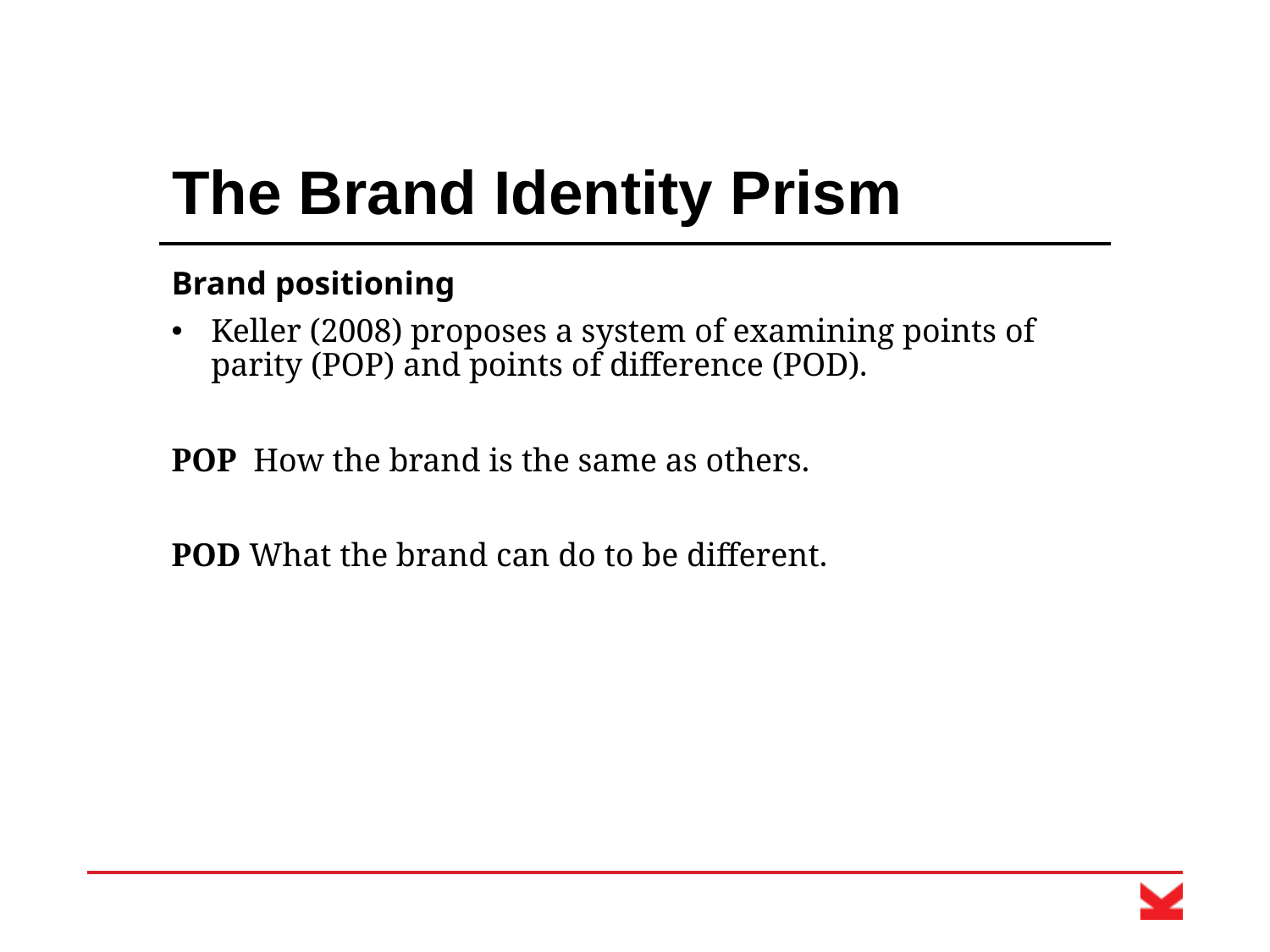

# The Brand Identity Prism
Brand positioning
Keller (2008) proposes a system of examining points of parity (POP) and points of difference (POD).

POP  How the brand is the same as others.

POD What the brand can do to be different.